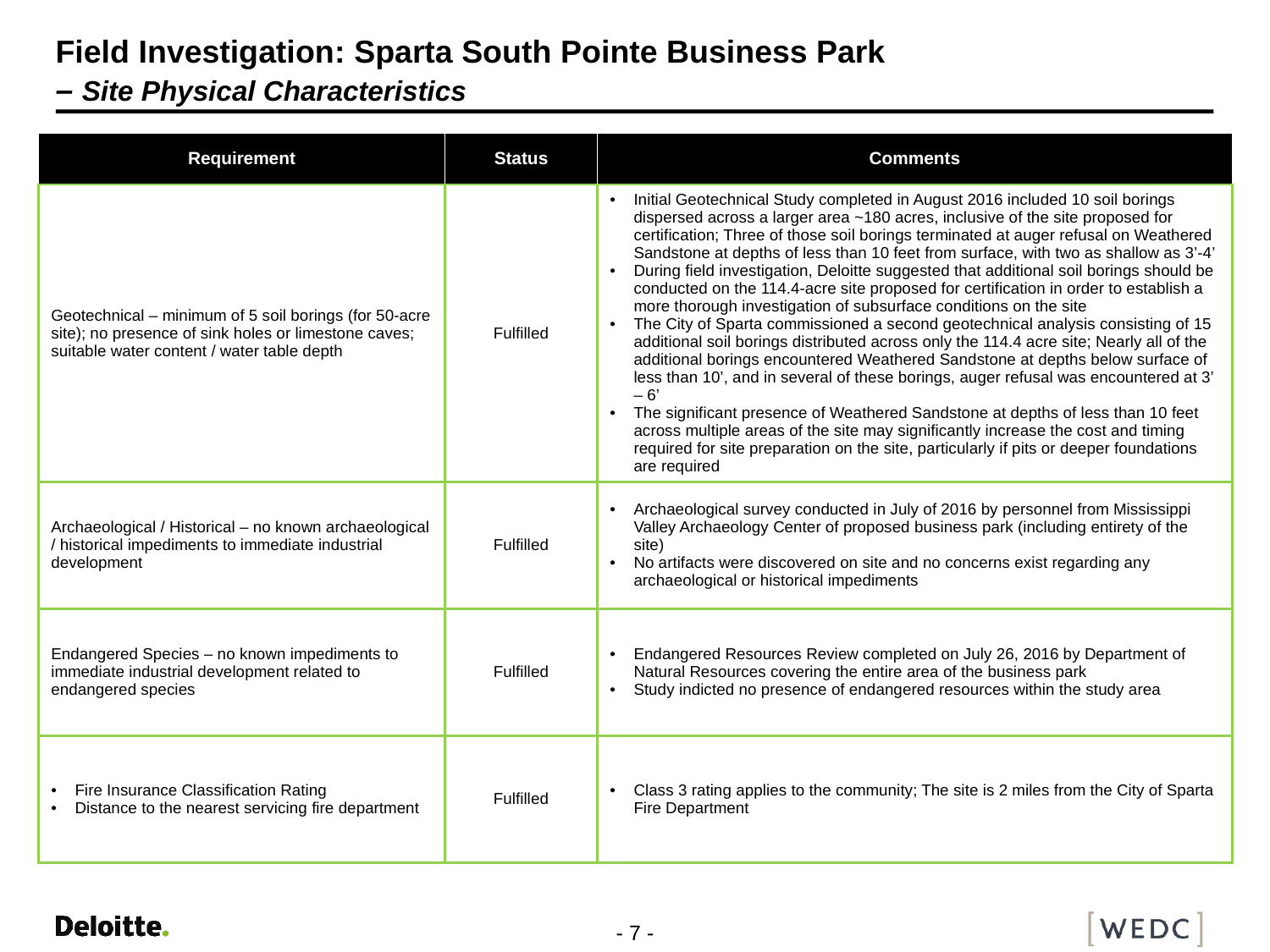

# Field Investigation: Sparta South Pointe Business Park – Site Physical Characteristics
| Requirement | Status | Comments |
| --- | --- | --- |
| Geotechnical – minimum of 5 soil borings (for 50-acre site); no presence of sink holes or limestone caves; suitable water content / water table depth | Fulfilled | Initial Geotechnical Study completed in August 2016 included 10 soil borings dispersed across a larger area ~180 acres, inclusive of the site proposed for certification; Three of those soil borings terminated at auger refusal on Weathered Sandstone at depths of less than 10 feet from surface, with two as shallow as 3’-4’ During field investigation, Deloitte suggested that additional soil borings should be conducted on the 114.4-acre site proposed for certification in order to establish a more thorough investigation of subsurface conditions on the site The City of Sparta commissioned a second geotechnical analysis consisting of 15 additional soil borings distributed across only the 114.4 acre site; Nearly all of the additional borings encountered Weathered Sandstone at depths below surface of less than 10’, and in several of these borings, auger refusal was encountered at 3’ – 6’ The significant presence of Weathered Sandstone at depths of less than 10 feet across multiple areas of the site may significantly increase the cost and timing required for site preparation on the site, particularly if pits or deeper foundations are required |
| Archaeological / Historical – no known archaeological / historical impediments to immediate industrial development | Fulfilled | Archaeological survey conducted in July of 2016 by personnel from Mississippi Valley Archaeology Center of proposed business park (including entirety of the site) No artifacts were discovered on site and no concerns exist regarding any archaeological or historical impediments |
| Endangered Species – no known impediments to immediate industrial development related to endangered species | Fulfilled | Endangered Resources Review completed on July 26, 2016 by Department of Natural Resources covering the entire area of the business park Study indicted no presence of endangered resources within the study area |
| Fire Insurance Classification Rating Distance to the nearest servicing fire department | Fulfilled | Class 3 rating applies to the community; The site is 2 miles from the City of Sparta Fire Department |